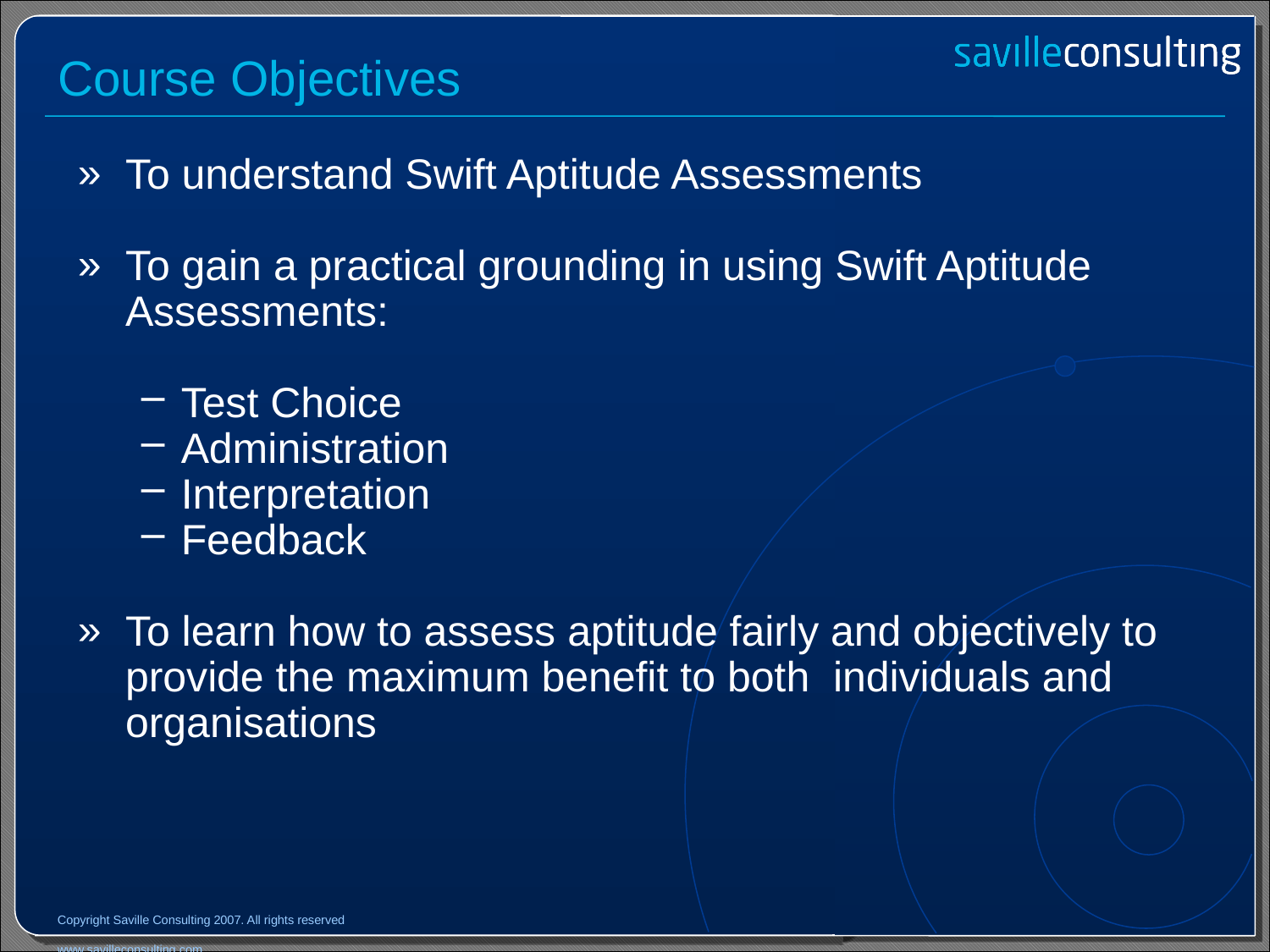

# Course Objectives
To understand Swift Aptitude Assessments

To gain a practical grounding in using Swift Aptitude Assessments:

Test Choice
Administration
Interpretation
Feedback

To learn how to assess aptitude fairly and objectively to provide the maximum benefit to both  individuals and organisations